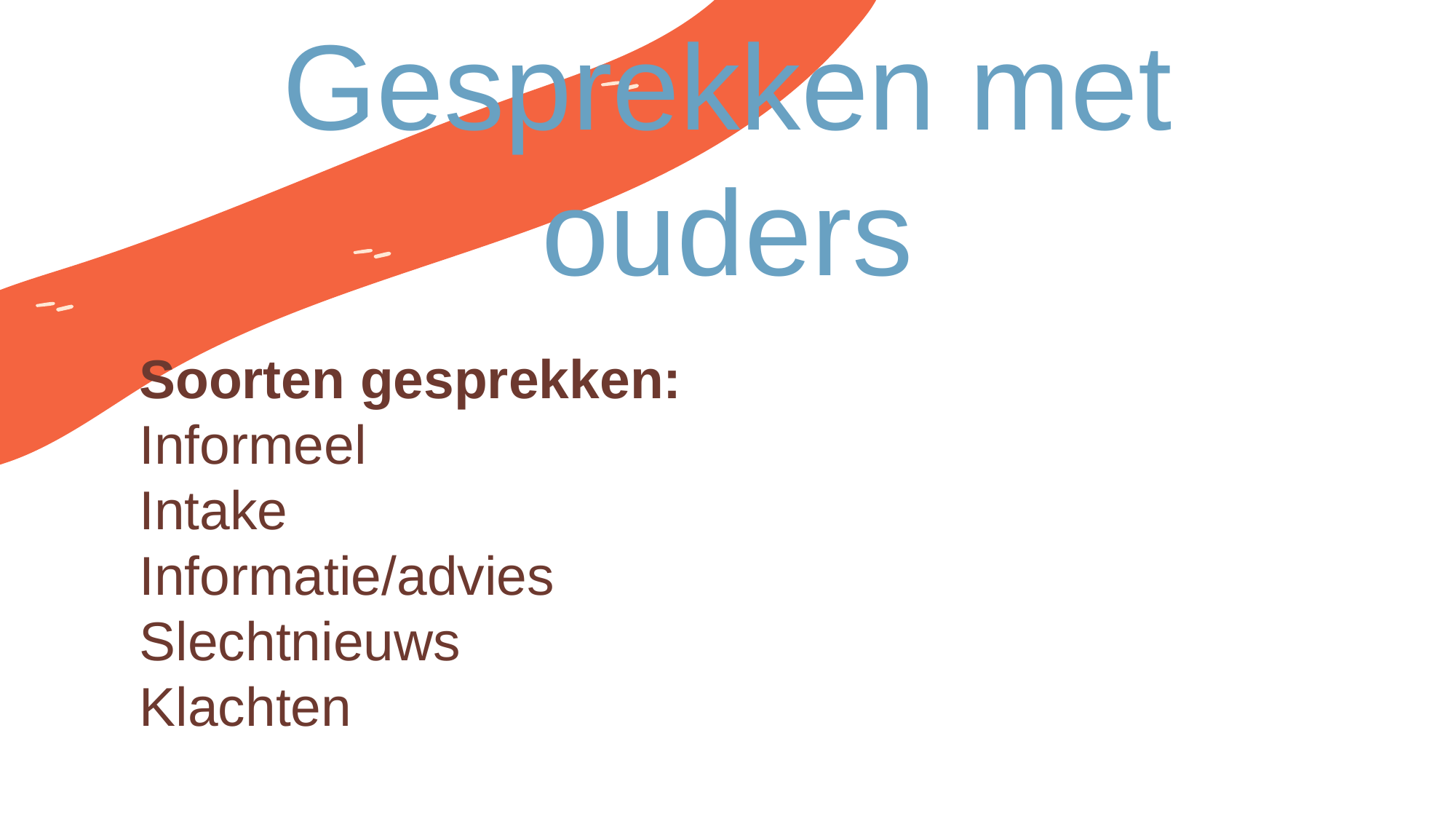

# Gesprekken met ouders
Soorten gesprekken:
Informeel
Intake
Informatie/advies
Slechtnieuws
Klachten